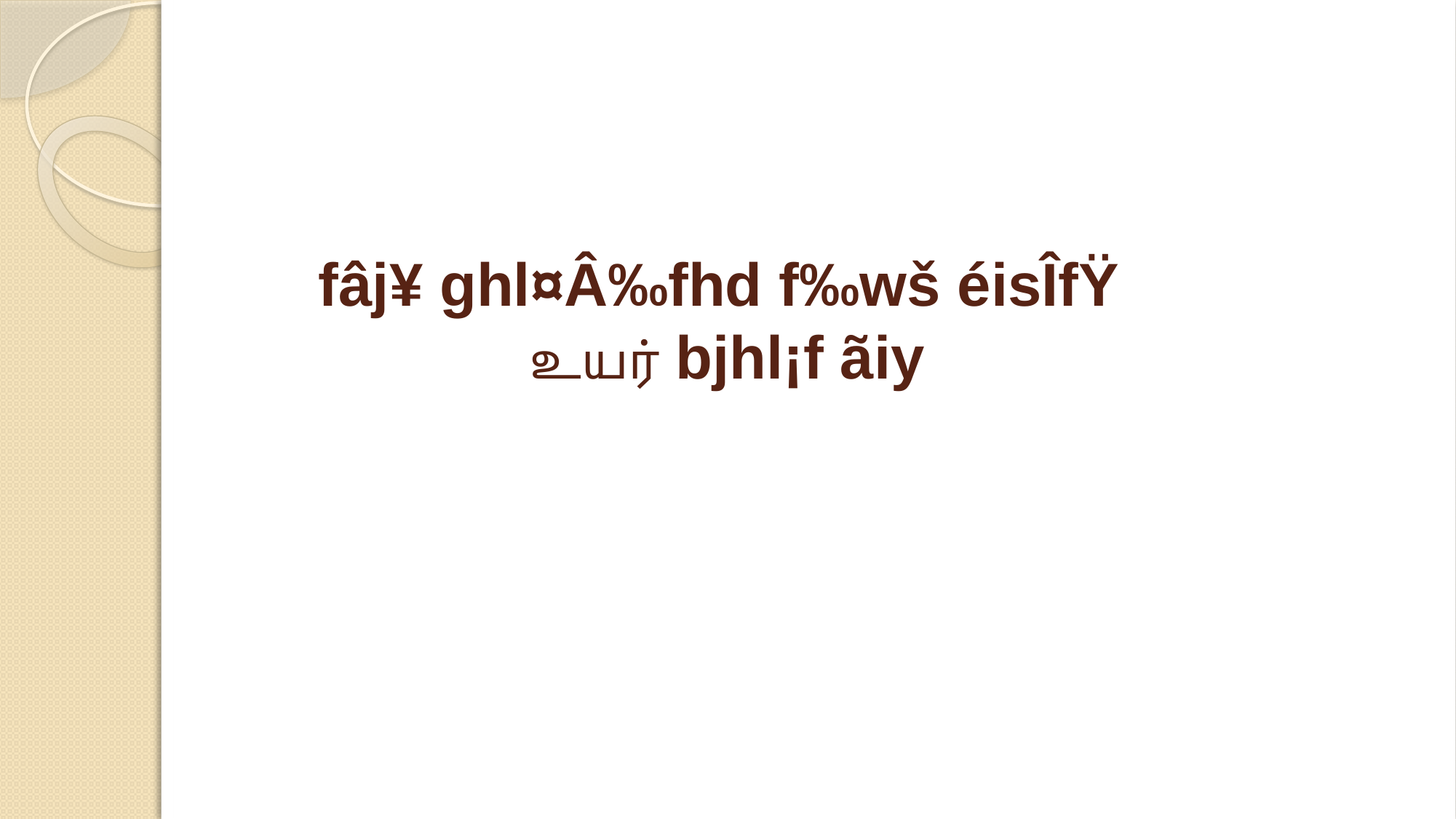

# fâj¥ ghl¤Â‰fhd f‰wš éisÎfŸ உயர் bjhl¡f ãiy